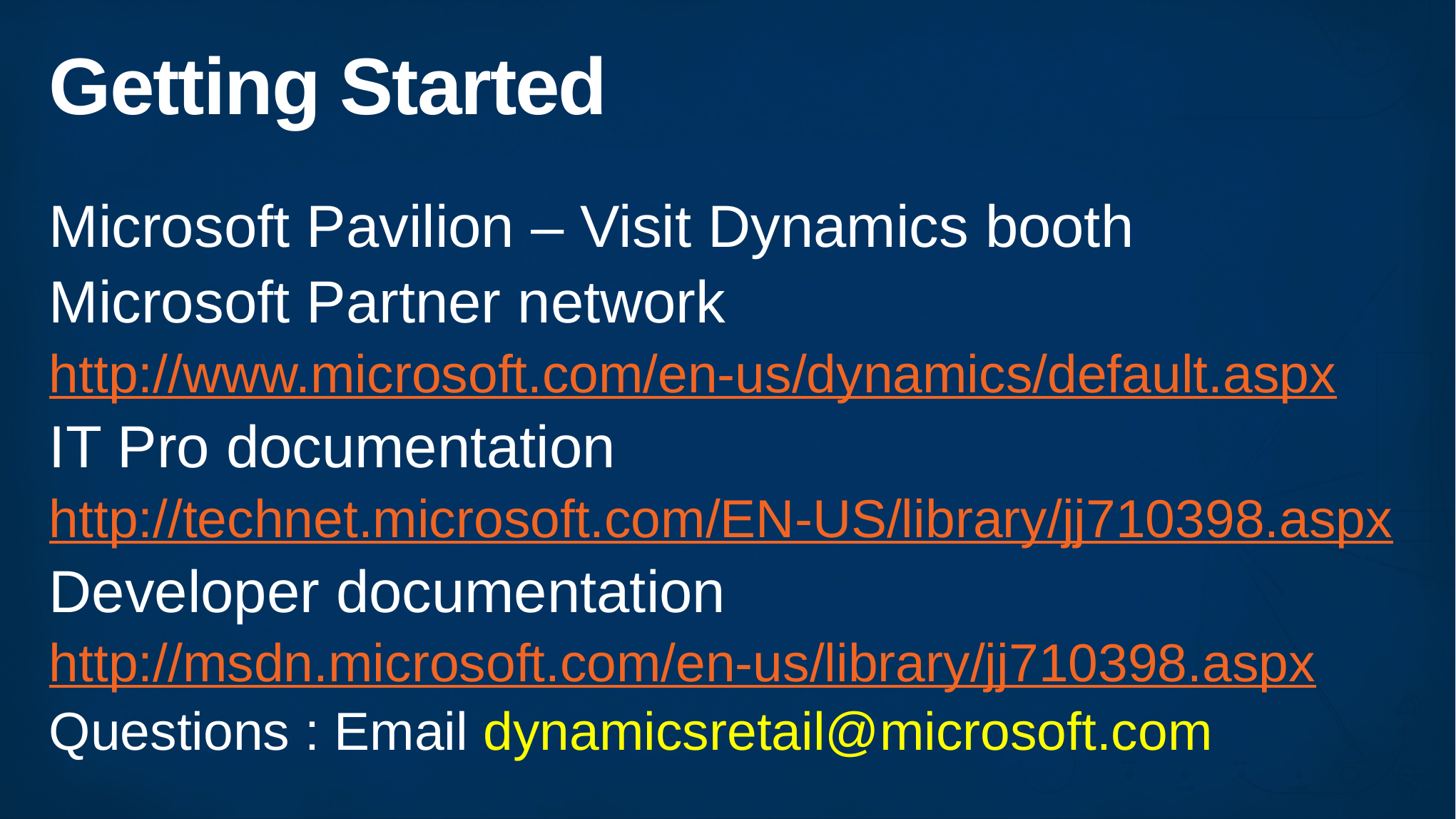

# Getting Started
Microsoft Pavilion – Visit Dynamics booth
Microsoft Partner network
http://www.microsoft.com/en-us/dynamics/default.aspx
IT Pro documentation
http://technet.microsoft.com/EN-US/library/jj710398.aspx
Developer documentation
http://msdn.microsoft.com/en-us/library/jj710398.aspx
Questions : Email dynamicsretail@microsoft.com